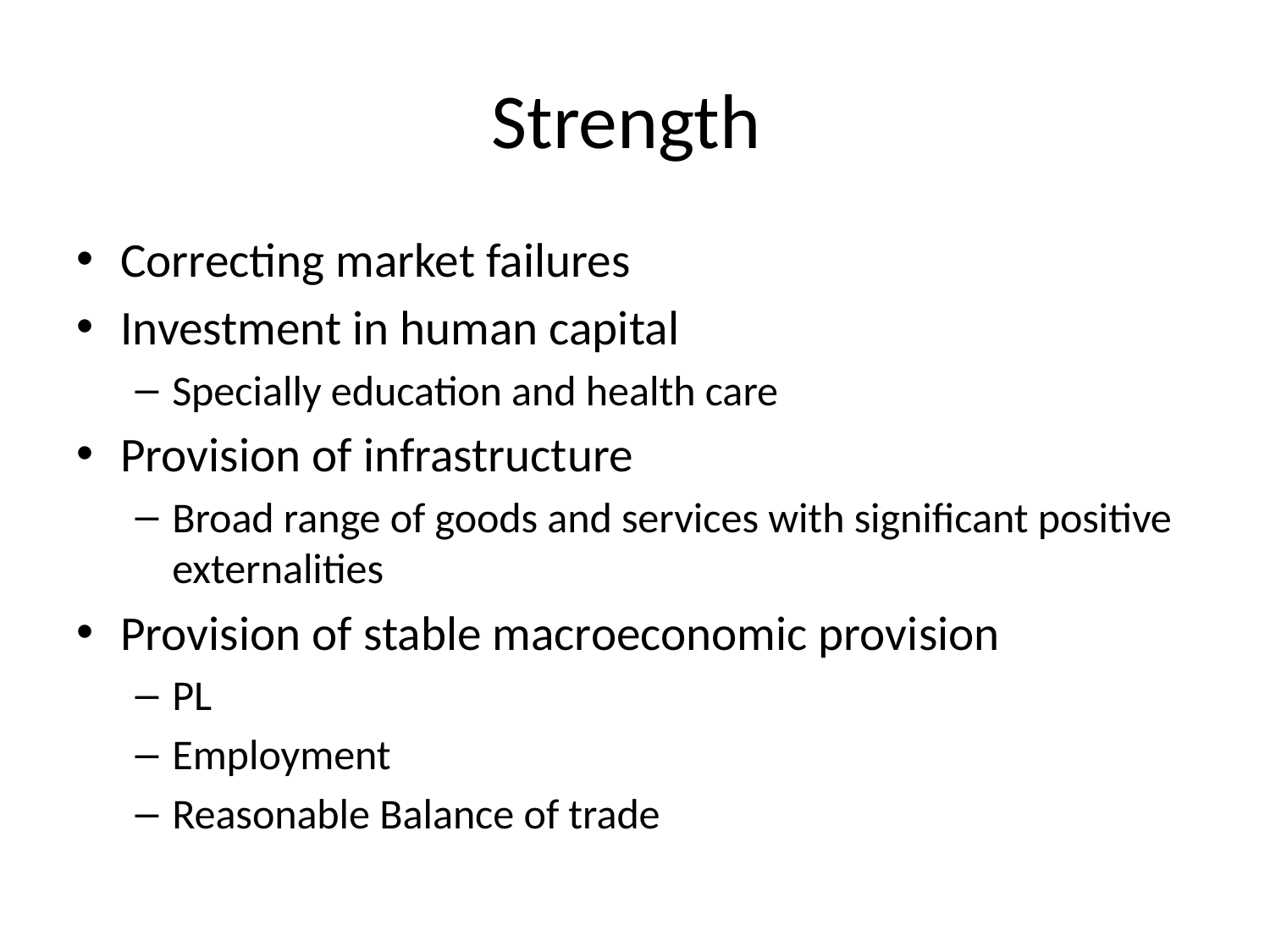

# Strength
Correcting market failures
Investment in human capital
Specially education and health care
Provision of infrastructure
Broad range of goods and services with significant positive externalities
Provision of stable macroeconomic provision
PL
Employment
Reasonable Balance of trade